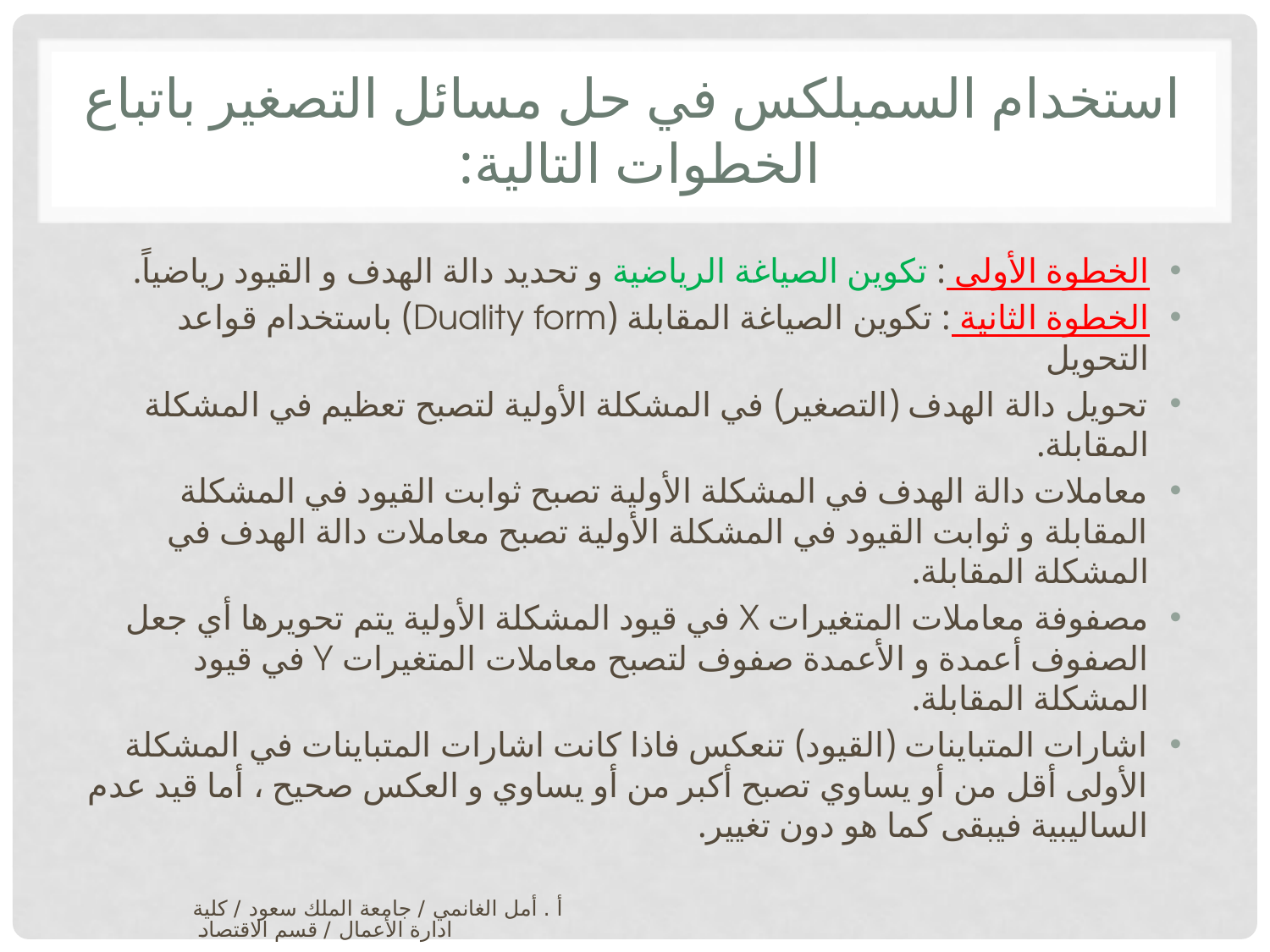

# استخدام السمبلكس في حل مسائل التصغير باتباع الخطوات التالية:
الخطوة الأولى : تكوين الصياغة الرياضية و تحديد دالة الهدف و القيود رياضياً.
الخطوة الثانية : تكوين الصياغة المقابلة (Duality form) باستخدام قواعد التحويل
تحويل دالة الهدف (التصغير) في المشكلة الأولية لتصبح تعظيم في المشكلة المقابلة.
معاملات دالة الهدف في المشكلة الأولية تصبح ثوابت القيود في المشكلة المقابلة و ثوابت القيود في المشكلة الأولية تصبح معاملات دالة الهدف في المشكلة المقابلة.
مصفوفة معاملات المتغيرات X في قيود المشكلة الأولية يتم تحويرها أي جعل الصفوف أعمدة و الأعمدة صفوف لتصبح معاملات المتغيرات Y في قيود المشكلة المقابلة.
اشارات المتباينات (القيود) تنعكس فاذا كانت اشارات المتباينات في المشكلة الأولى أقل من أو يساوي تصبح أكبر من أو يساوي و العكس صحيح ، أما قيد عدم الساليبية فيبقى كما هو دون تغيير.
أ . أمل الغانمي / جامعة الملك سعود / كلية ادارة الأعمال / قسم الاقتصاد